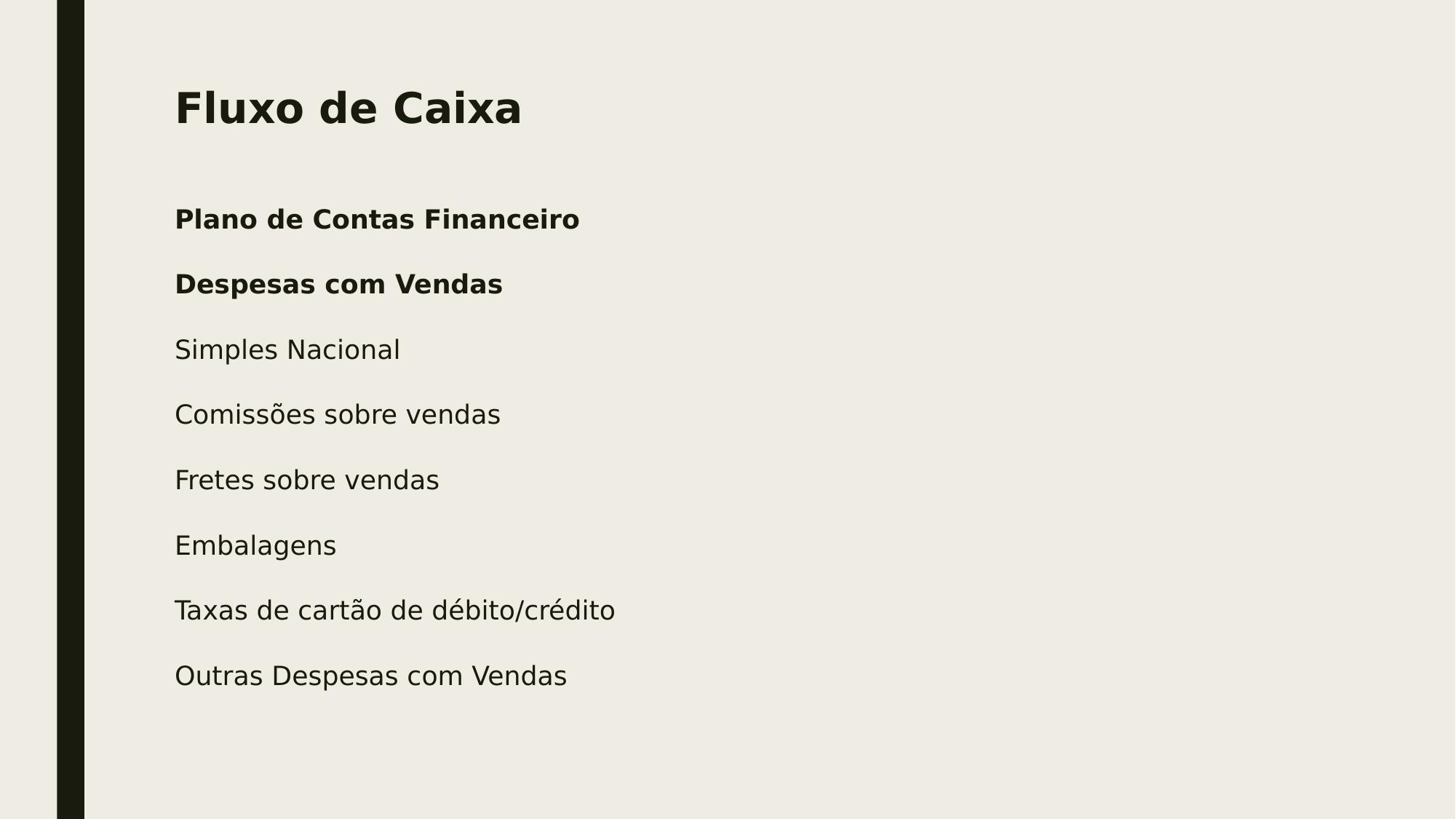

# Fluxo de Caixa
Plano de Contas Financeiro
Despesas com Vendas
Simples Nacional
Comissões sobre vendas
Fretes sobre vendas
Embalagens
Taxas de cartão de débito/crédito
Outras Despesas com Vendas